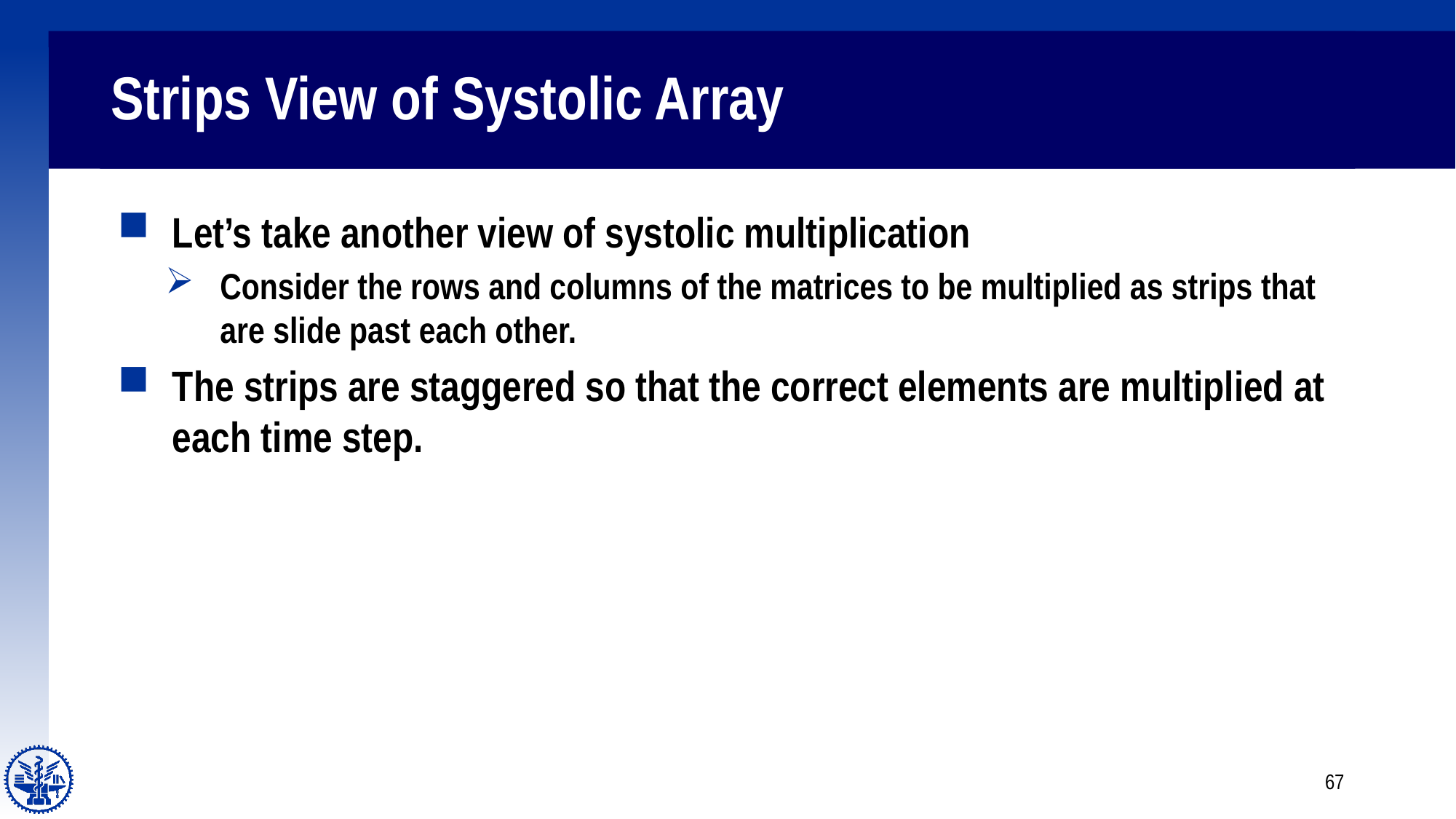

# Strips View of Systolic Array
Let’s take another view of systolic multiplication
Consider the rows and columns of the matrices to be multiplied as strips that are slide past each other.
The strips are staggered so that the correct elements are multiplied at each time step.
67